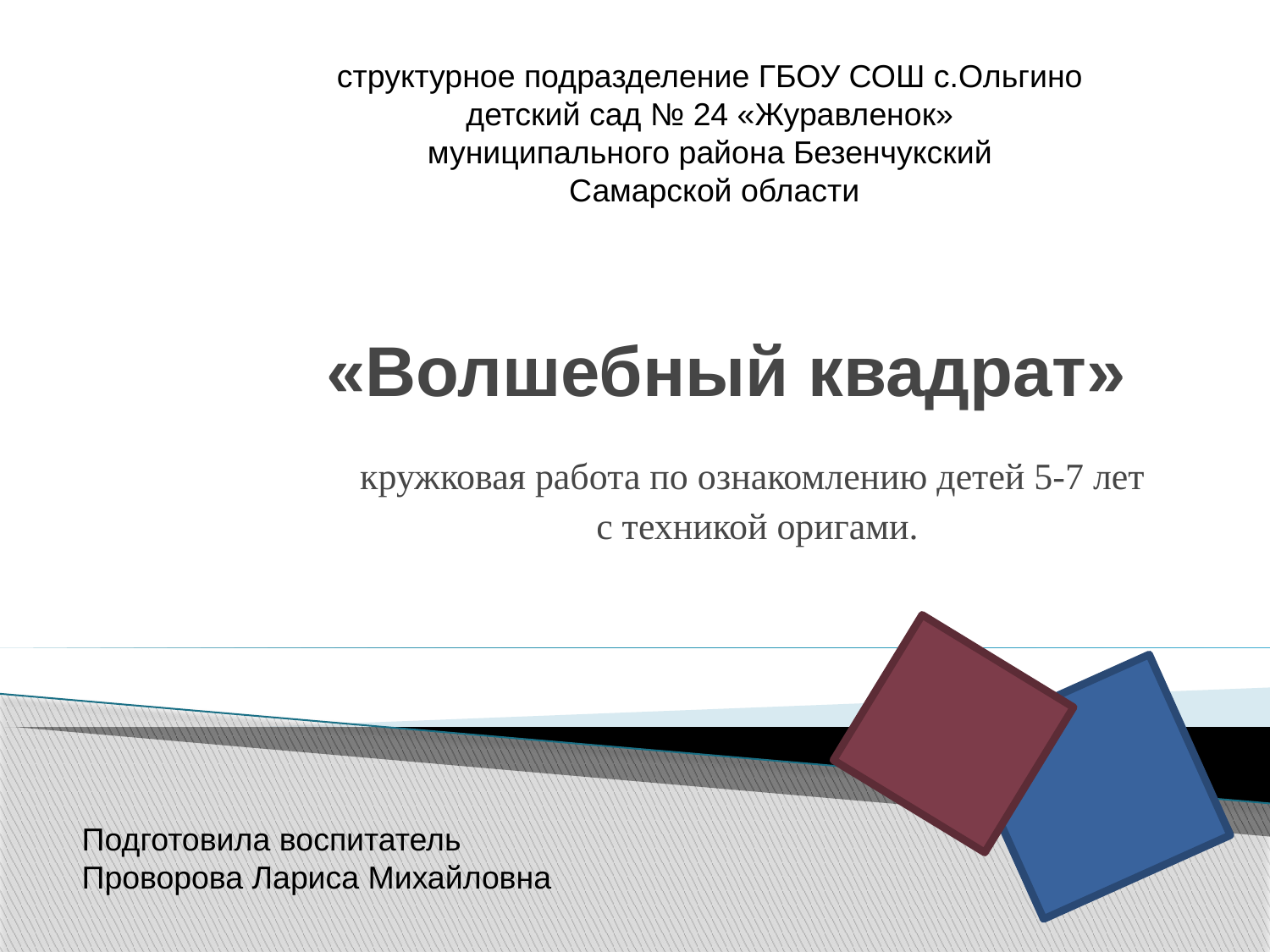

структурное подразделение ГБОУ СОШ с.Ольгино
детский сад № 24 «Журавленок»
муниципального района Безенчукский
Самарской области
# «Волшебный квадрат»
кружковая работа по ознакомлению детей 5-7 лет
с техникой оригами.

Подготовила воспитатель
Проворова Лариса Михайловна